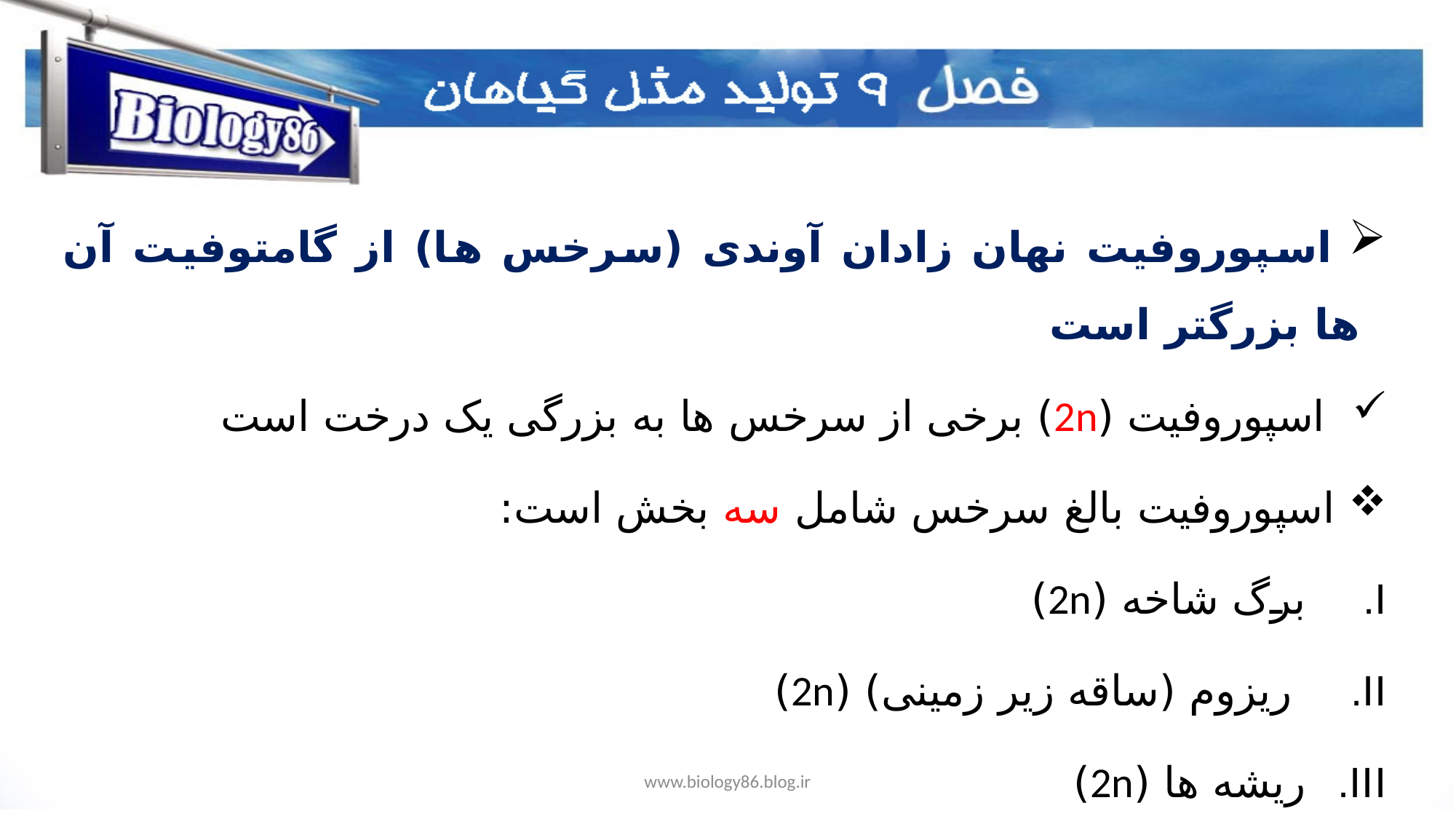

اسپوروفیت نهان زادان آوندی (سرخس ها) از گامتوفیت آن ها بزرگتر است
  اسپوروفیت (2n) برخی از سرخس ها به بزرگی یک درخت است
 اسپوروفیت بالغ سرخس شامل سه بخش است:
 برگ شاخه (2n)
  ریزوم (ساقه زیر زمینی) (2n)
 ریشه ها (2n)
www.biology86.blog.ir